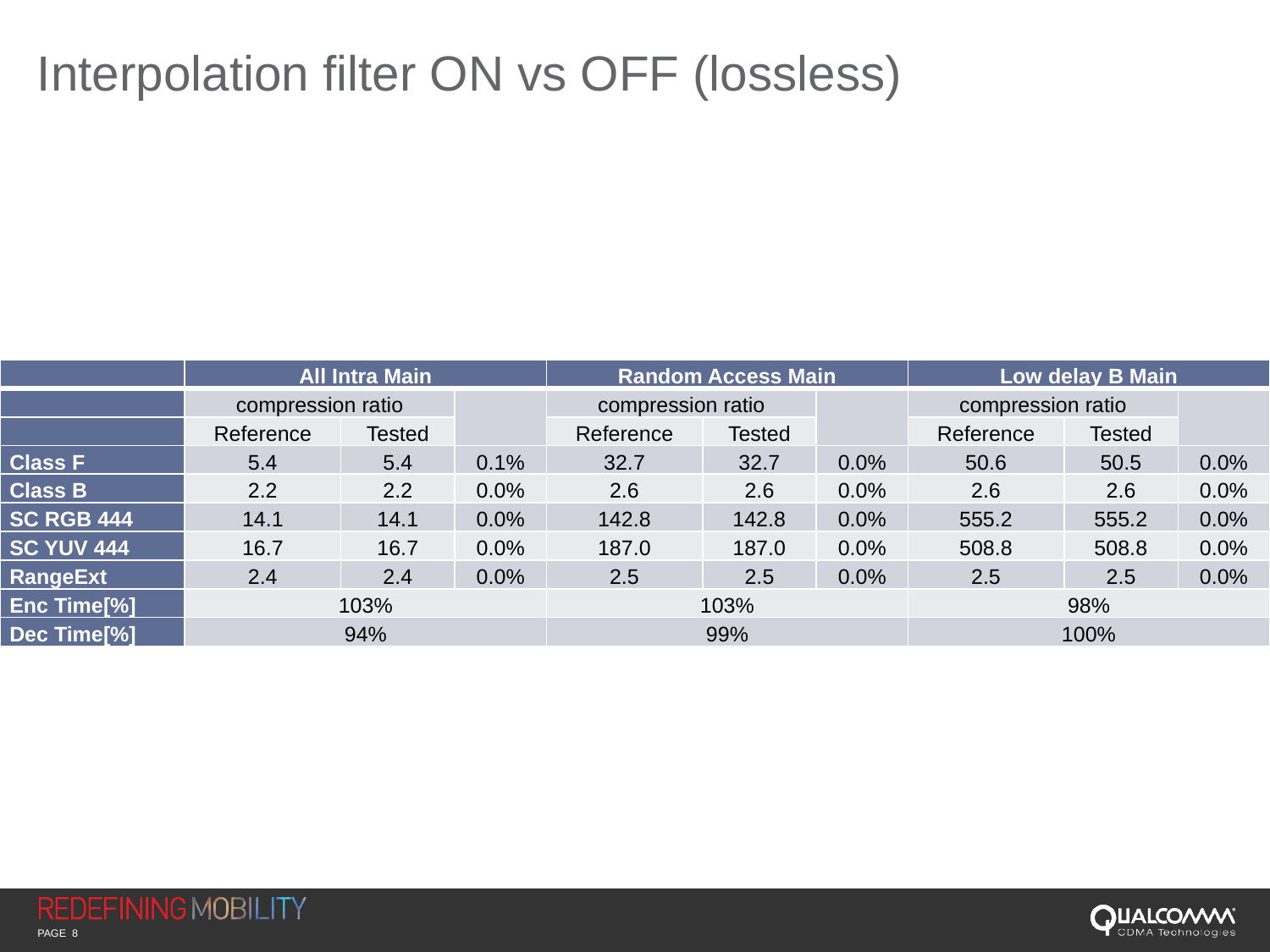

# Interpolation filter ON vs OFF (lossless)
|  | All Intra Main |  |  | Random Access Main |  |  | Low delay B Main |  |  |
| --- | --- | --- | --- | --- | --- | --- | --- | --- | --- |
|  | compression ratio |  |  | compression ratio |  |  | compression ratio |  |  |
|  | Reference | Tested |  | Reference | Tested |  | Reference | Tested |  |
| Class F | 5.4 | 5.4 | 0.1% | 32.7 | 32.7 | 0.0% | 50.6 | 50.5 | 0.0% |
| Class B | 2.2 | 2.2 | 0.0% | 2.6 | 2.6 | 0.0% | 2.6 | 2.6 | 0.0% |
| SC RGB 444 | 14.1 | 14.1 | 0.0% | 142.8 | 142.8 | 0.0% | 555.2 | 555.2 | 0.0% |
| SC YUV 444 | 16.7 | 16.7 | 0.0% | 187.0 | 187.0 | 0.0% | 508.8 | 508.8 | 0.0% |
| RangeExt | 2.4 | 2.4 | 0.0% | 2.5 | 2.5 | 0.0% | 2.5 | 2.5 | 0.0% |
| Enc Time[%] | 103% |  |  | 103% |  |  | 98% |  |  |
| Dec Time[%] | 94% |  |  | 99% |  |  | 100% |  |  |